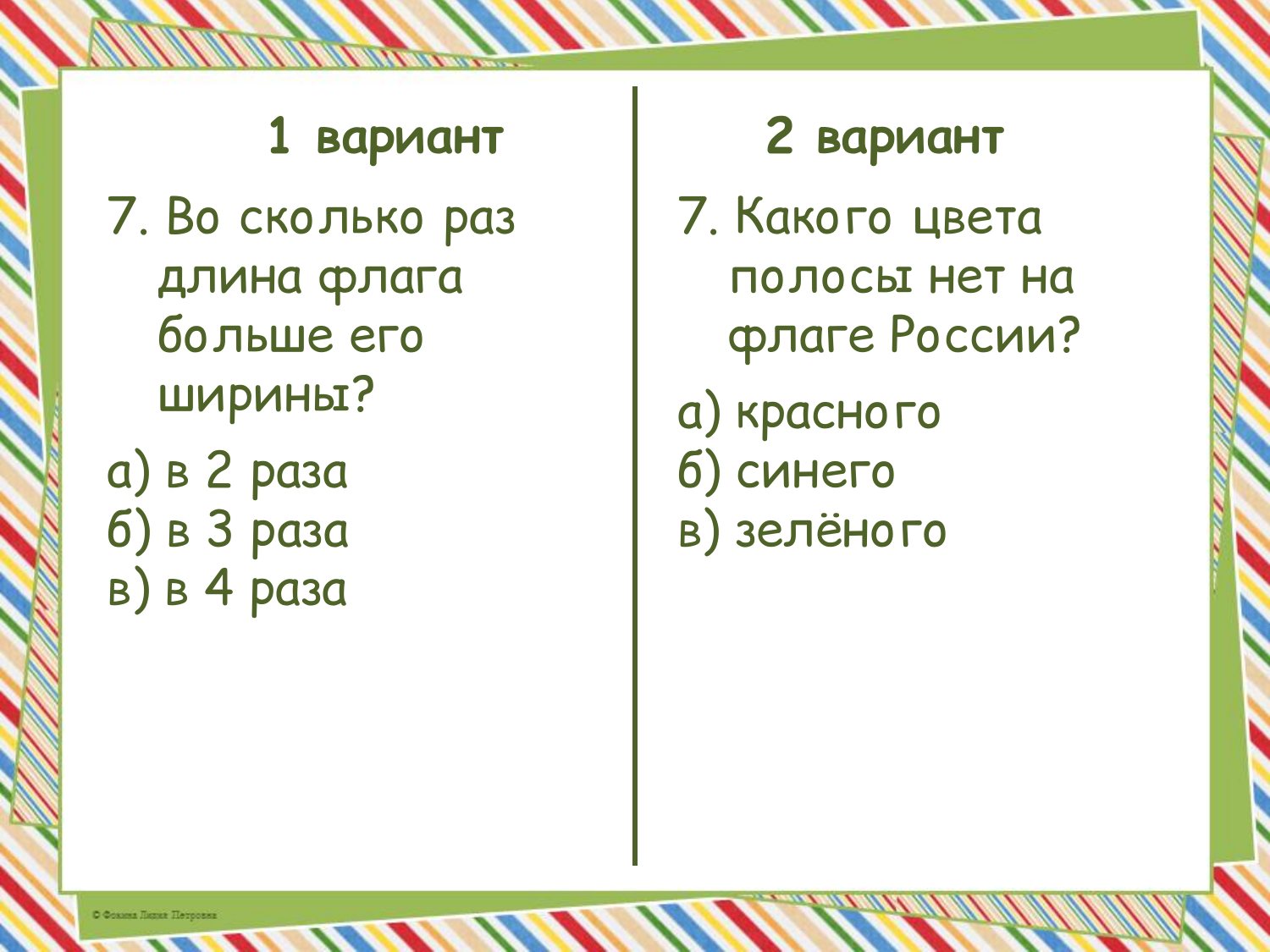

# 1 вариант
2 вариант
7. Во сколько раз длина флага больше его ширины?

а) в 2 раза
б) в 3 раза
в) в 4 раза
7. Какого цвета полосы нет на флаге России?

а) красного
б) синего
в) зелёного